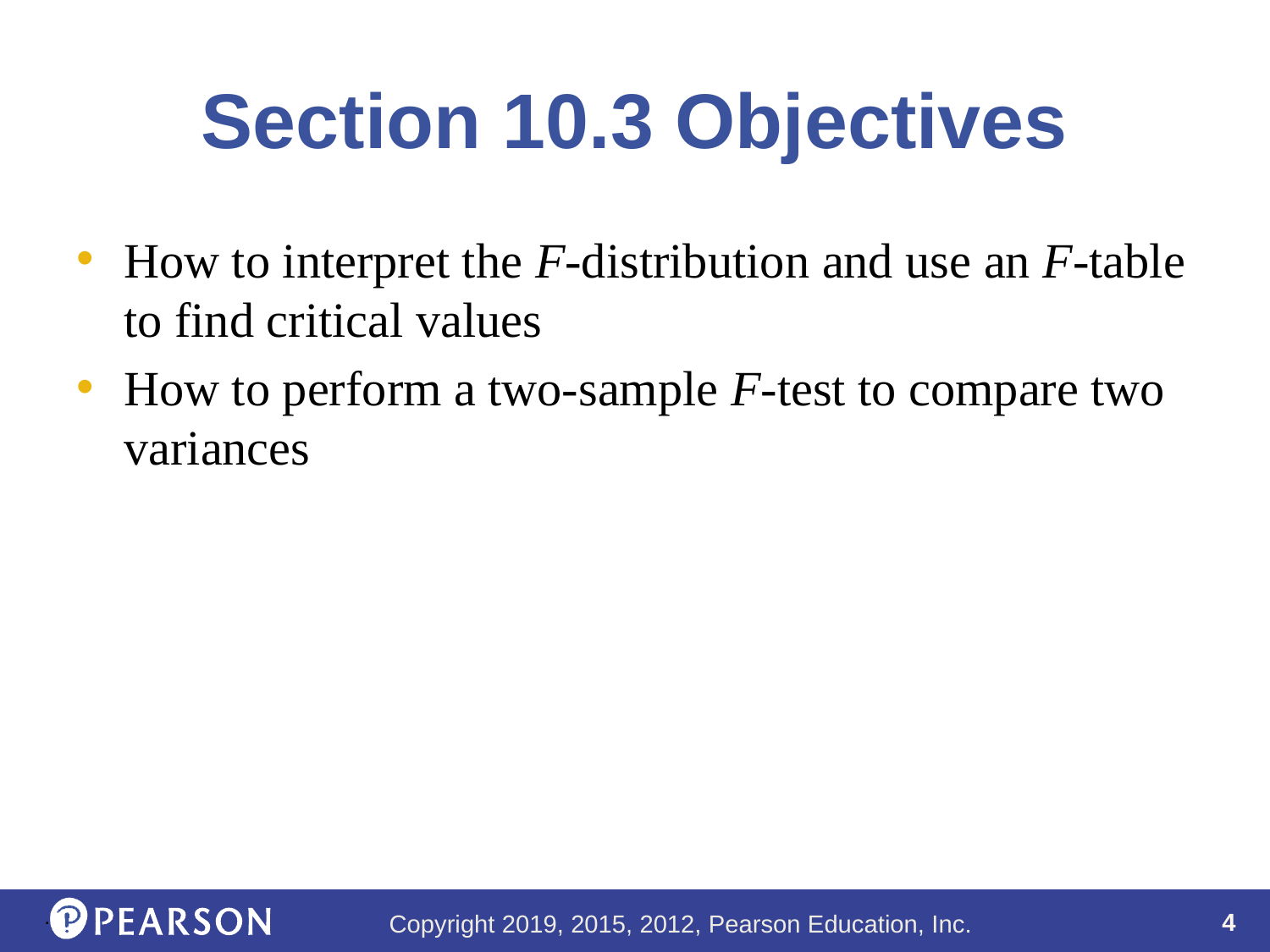

# Section 10.3 Objectives
How to interpret the F-distribution and use an F-table to find critical values
How to perform a two-sample F-test to compare two variances
.